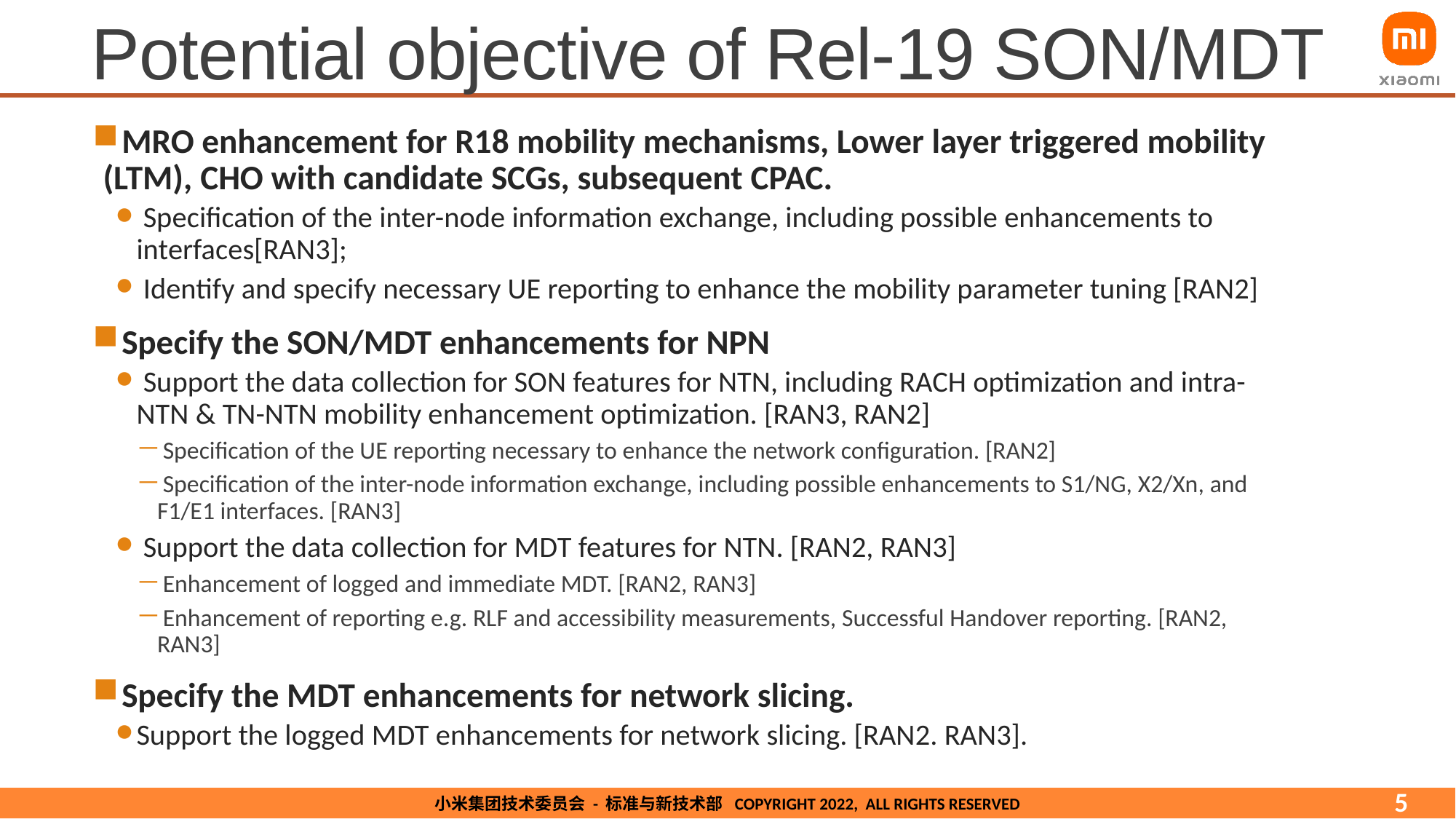

# Potential objective of Rel-19 SON/MDT
 MRO enhancement for R18 mobility mechanisms, Lower layer triggered mobility (LTM), CHO with candidate SCGs, subsequent CPAC.
 Specification of the inter-node information exchange, including possible enhancements to interfaces[RAN3];
 Identify and specify necessary UE reporting to enhance the mobility parameter tuning [RAN2]
 Specify the SON/MDT enhancements for NPN
 Support the data collection for SON features for NTN, including RACH optimization and intra-NTN & TN-NTN mobility enhancement optimization. [RAN3, RAN2]
 Specification of the UE reporting necessary to enhance the network configuration. [RAN2]
 Specification of the inter-node information exchange, including possible enhancements to S1/NG, X2/Xn, and F1/E1 interfaces. [RAN3]
 Support the data collection for MDT features for NTN. [RAN2, RAN3]
 Enhancement of logged and immediate MDT. [RAN2, RAN3]
 Enhancement of reporting e.g. RLF and accessibility measurements, Successful Handover reporting. [RAN2, RAN3]
 Specify the MDT enhancements for network slicing.
Support the logged MDT enhancements for network slicing. [RAN2. RAN3].
5